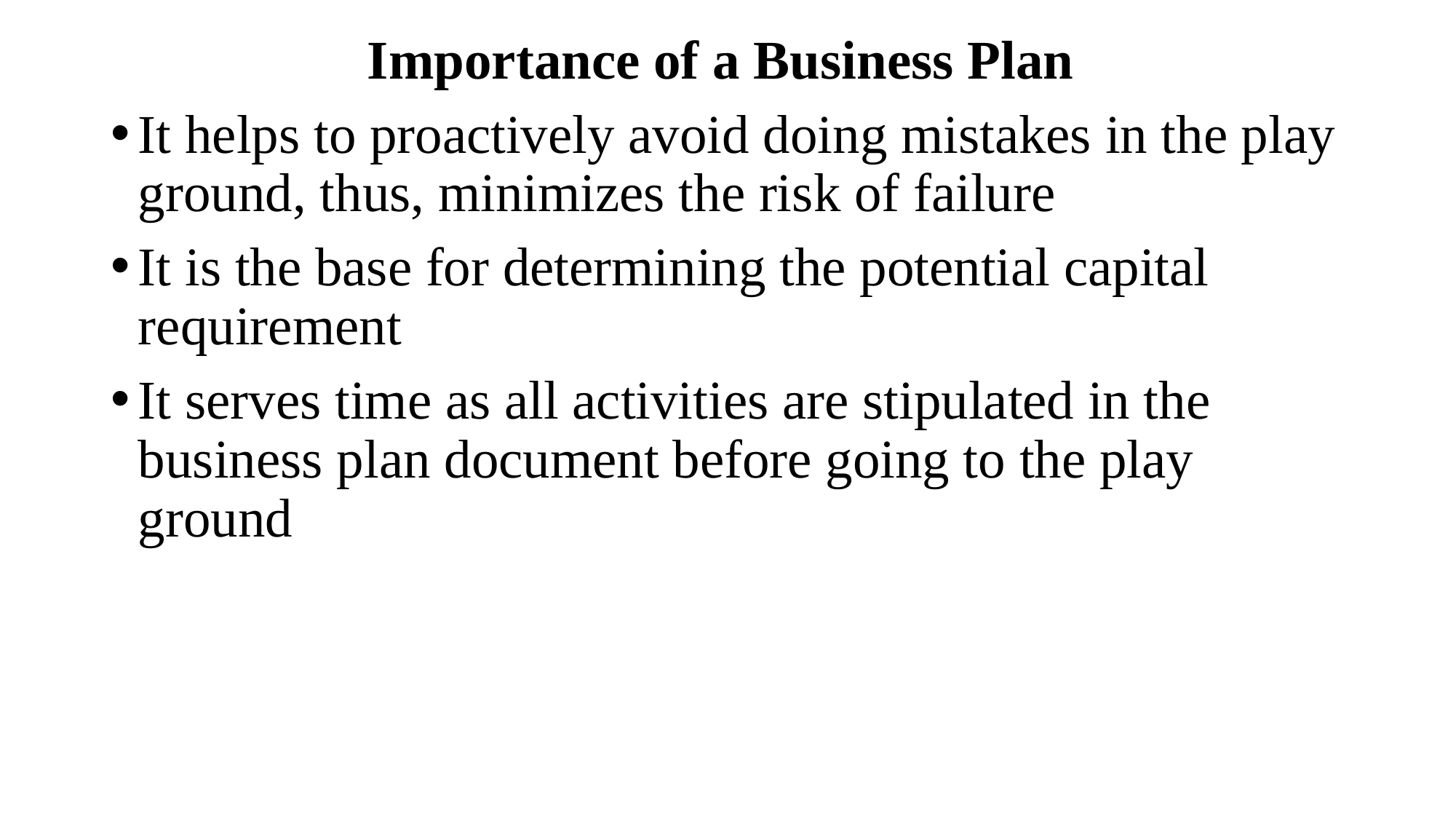

#
Importance of a Business Plan
It helps to proactively avoid doing mistakes in the play ground, thus, minimizes the risk of failure
It is the base for determining the potential capital requirement
It serves time as all activities are stipulated in the business plan document before going to the play ground